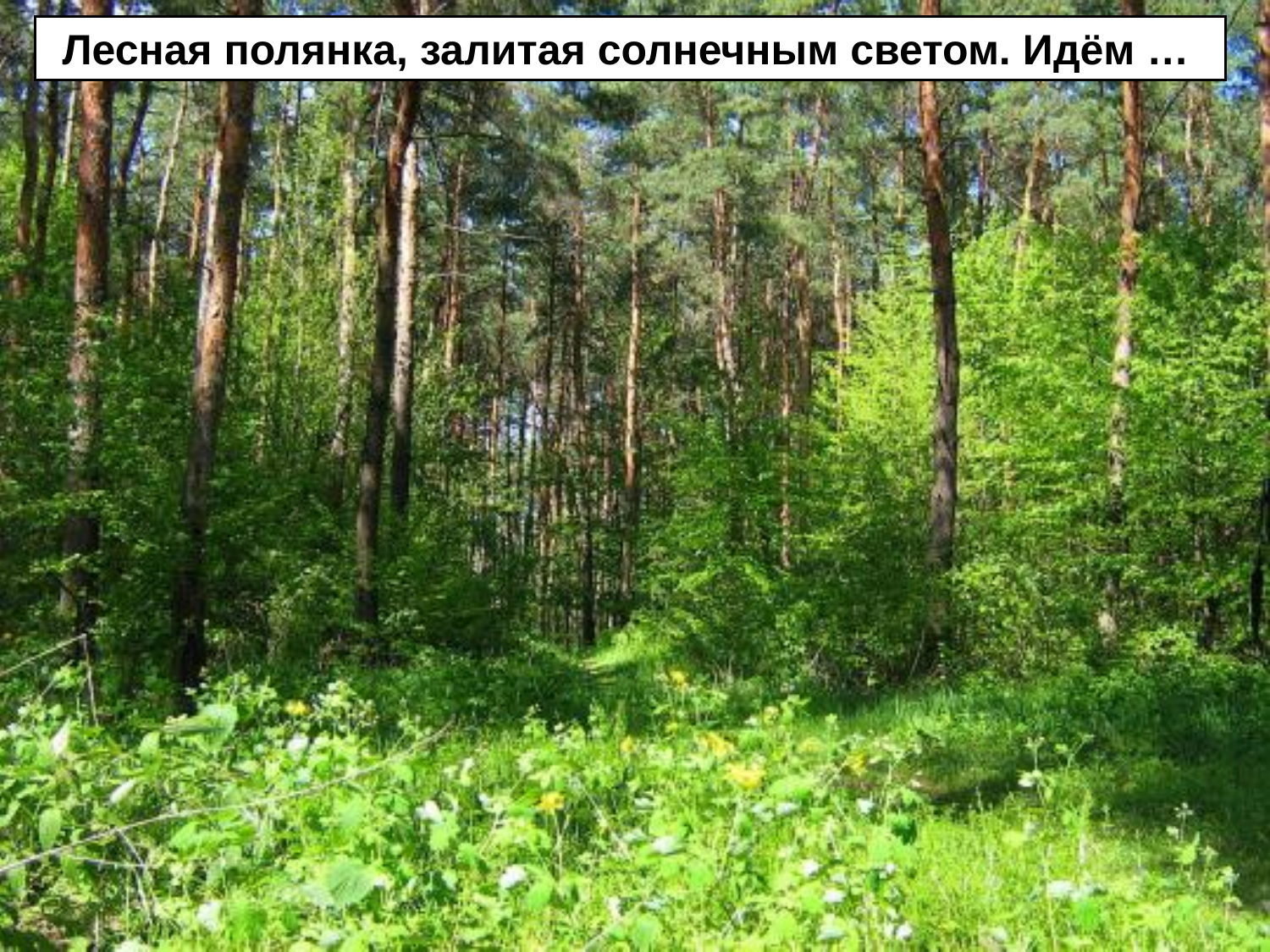

Лесная полянка, залитая солнечным светом. Идём …